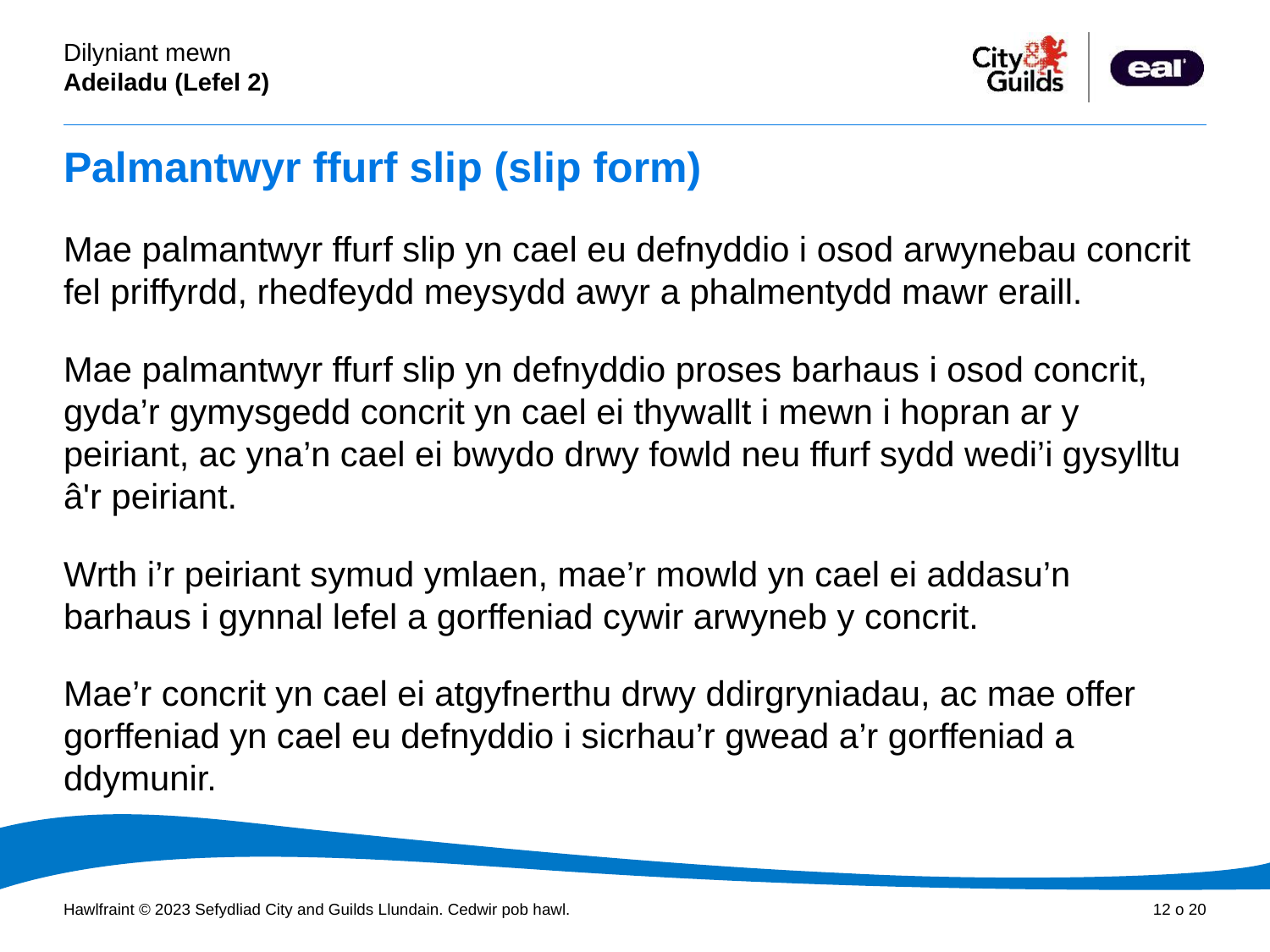

# Palmantwyr ffurf slip (slip form)
Mae palmantwyr ffurf slip yn cael eu defnyddio i osod arwynebau concrit fel priffyrdd, rhedfeydd meysydd awyr a phalmentydd mawr eraill.
Mae palmantwyr ffurf slip yn defnyddio proses barhaus i osod concrit, gyda’r gymysgedd concrit yn cael ei thywallt i mewn i hopran ar y peiriant, ac yna’n cael ei bwydo drwy fowld neu ffurf sydd wedi’i gysylltu â'r peiriant.
Wrth i’r peiriant symud ymlaen, mae’r mowld yn cael ei addasu’n barhaus i gynnal lefel a gorffeniad cywir arwyneb y concrit.
Mae’r concrit yn cael ei atgyfnerthu drwy ddirgryniadau, ac mae offer gorffeniad yn cael eu defnyddio i sicrhau’r gwead a’r gorffeniad a ddymunir.